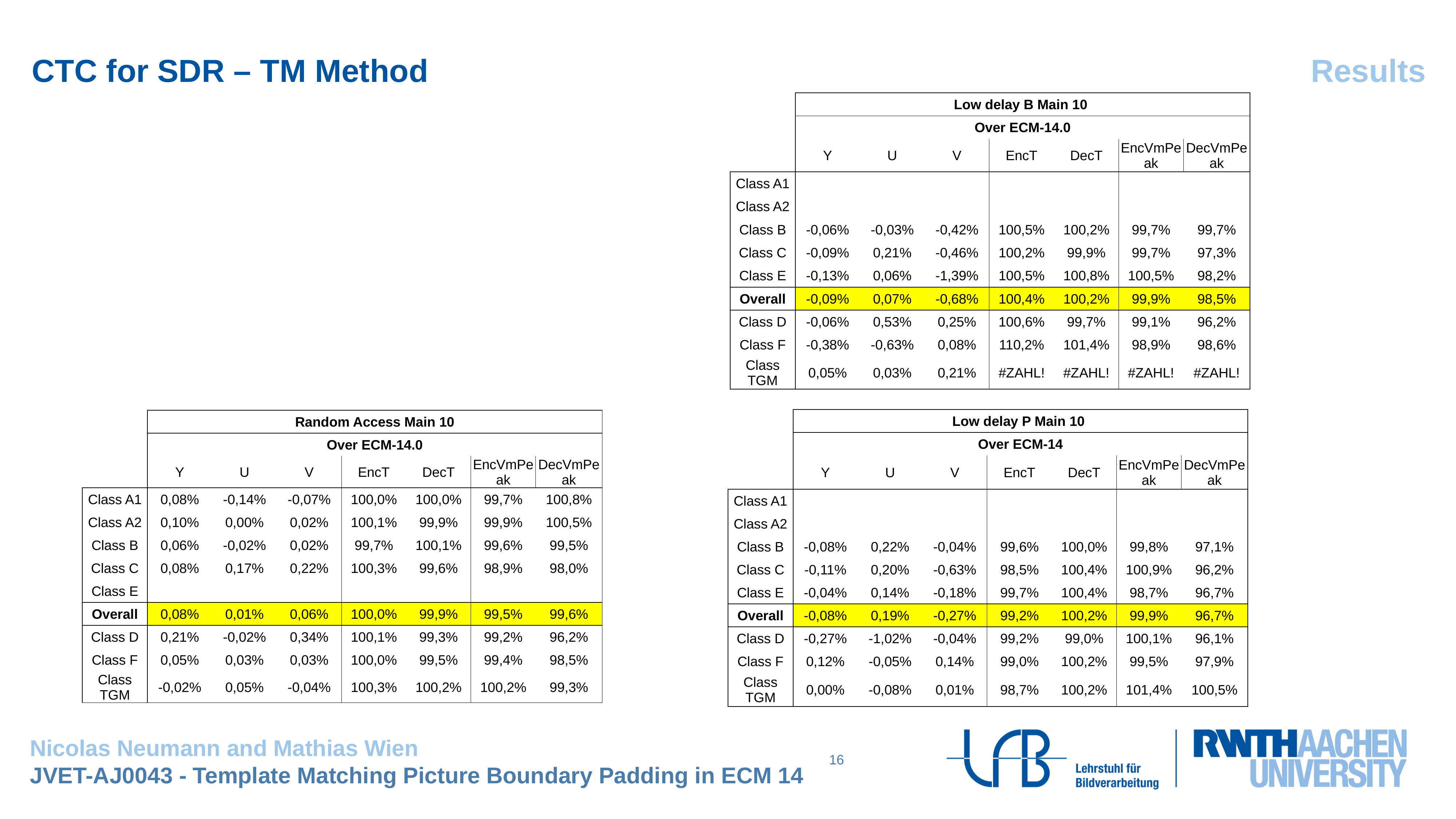

CTC for SDR – TM Method
Results
|  | Low delay B Main 10 |  |  |  |  |  |  |
| --- | --- | --- | --- | --- | --- | --- | --- |
|  | Over ECM-14.0 |  |  |  |  |  |  |
|  | Y | U | V | EncT | DecT | EncVmPeak | DecVmPeak |
| Class A1 |  |  |  |  |  |  |  |
| Class A2 |  |  |  |  |  |  |  |
| Class B | -0,06% | -0,03% | -0,42% | 100,5% | 100,2% | 99,7% | 99,7% |
| Class C | -0,09% | 0,21% | -0,46% | 100,2% | 99,9% | 99,7% | 97,3% |
| Class E | -0,13% | 0,06% | -1,39% | 100,5% | 100,8% | 100,5% | 98,2% |
| Overall | -0,09% | 0,07% | -0,68% | 100,4% | 100,2% | 99,9% | 98,5% |
| Class D | -0,06% | 0,53% | 0,25% | 100,6% | 99,7% | 99,1% | 96,2% |
| Class F | -0,38% | -0,63% | 0,08% | 110,2% | 101,4% | 98,9% | 98,6% |
| Class TGM | 0,05% | 0,03% | 0,21% | #ZAHL! | #ZAHL! | #ZAHL! | #ZAHL! |
|  | Low delay P Main 10 |  |  |  |  |  |  |
| --- | --- | --- | --- | --- | --- | --- | --- |
|  | Over ECM-14 |  |  |  |  |  |  |
|  | Y | U | V | EncT | DecT | EncVmPeak | DecVmPeak |
| Class A1 |  |  |  |  |  |  |  |
| Class A2 |  |  |  |  |  |  |  |
| Class B | -0,08% | 0,22% | -0,04% | 99,6% | 100,0% | 99,8% | 97,1% |
| Class C | -0,11% | 0,20% | -0,63% | 98,5% | 100,4% | 100,9% | 96,2% |
| Class E | -0,04% | 0,14% | -0,18% | 99,7% | 100,4% | 98,7% | 96,7% |
| Overall | -0,08% | 0,19% | -0,27% | 99,2% | 100,2% | 99,9% | 96,7% |
| Class D | -0,27% | -1,02% | -0,04% | 99,2% | 99,0% | 100,1% | 96,1% |
| Class F | 0,12% | -0,05% | 0,14% | 99,0% | 100,2% | 99,5% | 97,9% |
| Class TGM | 0,00% | -0,08% | 0,01% | 98,7% | 100,2% | 101,4% | 100,5% |
|  | Random Access Main 10 |  |  |  |  |  |  |
| --- | --- | --- | --- | --- | --- | --- | --- |
|  | Over ECM-14.0 |  |  |  |  |  |  |
|  | Y | U | V | EncT | DecT | EncVmPeak | DecVmPeak |
| Class A1 | 0,08% | -0,14% | -0,07% | 100,0% | 100,0% | 99,7% | 100,8% |
| Class A2 | 0,10% | 0,00% | 0,02% | 100,1% | 99,9% | 99,9% | 100,5% |
| Class B | 0,06% | -0,02% | 0,02% | 99,7% | 100,1% | 99,6% | 99,5% |
| Class C | 0,08% | 0,17% | 0,22% | 100,3% | 99,6% | 98,9% | 98,0% |
| Class E |  |  |  |  |  |  |  |
| Overall | 0,08% | 0,01% | 0,06% | 100,0% | 99,9% | 99,5% | 99,6% |
| Class D | 0,21% | -0,02% | 0,34% | 100,1% | 99,3% | 99,2% | 96,2% |
| Class F | 0,05% | 0,03% | 0,03% | 100,0% | 99,5% | 99,4% | 98,5% |
| Class TGM | -0,02% | 0,05% | -0,04% | 100,3% | 100,2% | 100,2% | 99,3% |
16